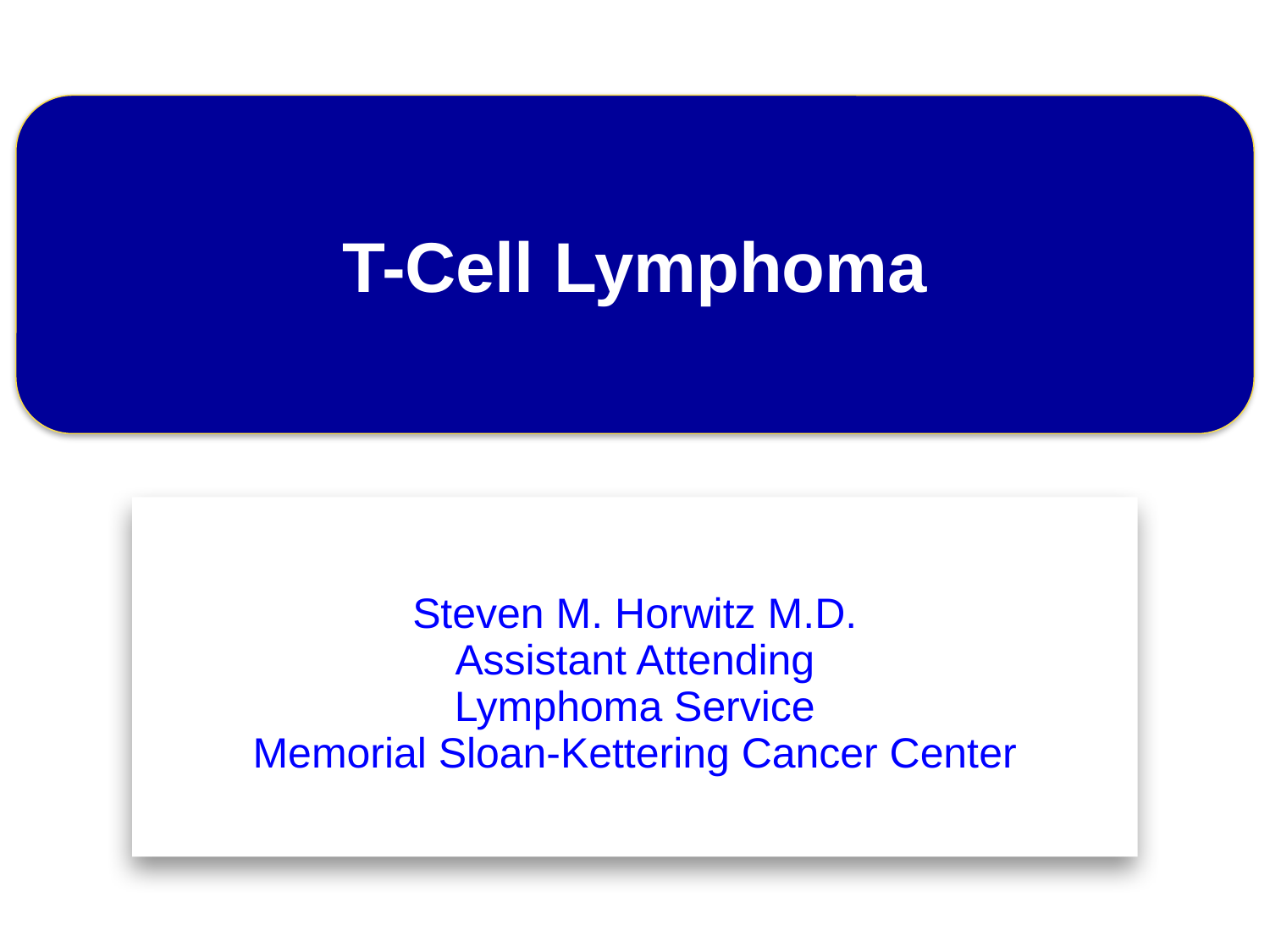

# T-Cell Lymphoma

Steven M. Horwitz M.D.
Assistant Attending
Lymphoma Service
Memorial Sloan-Kettering Cancer Center